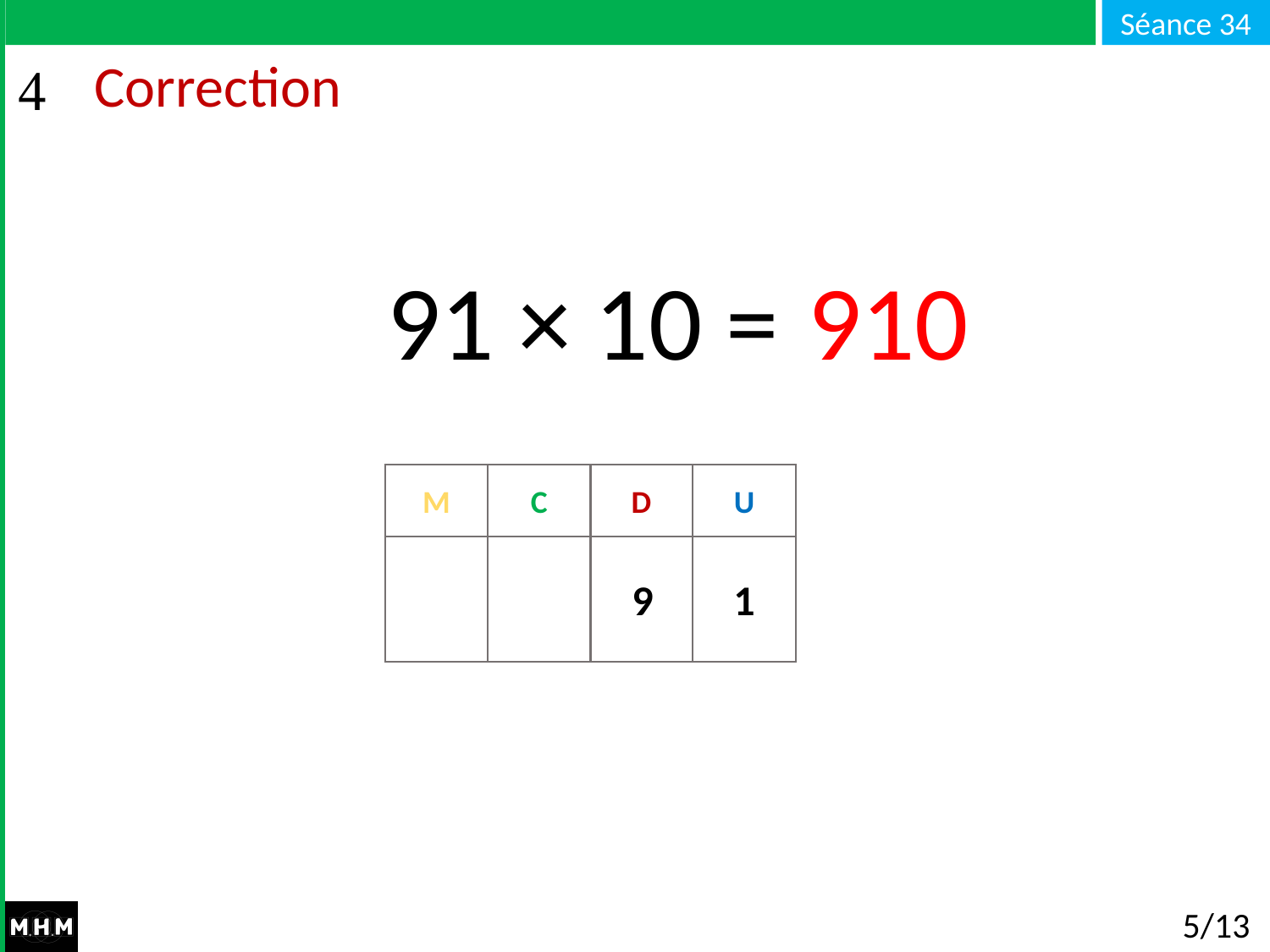

# Correction
910
91 × 10 =
M
C
D
U
9
1

0
5/13